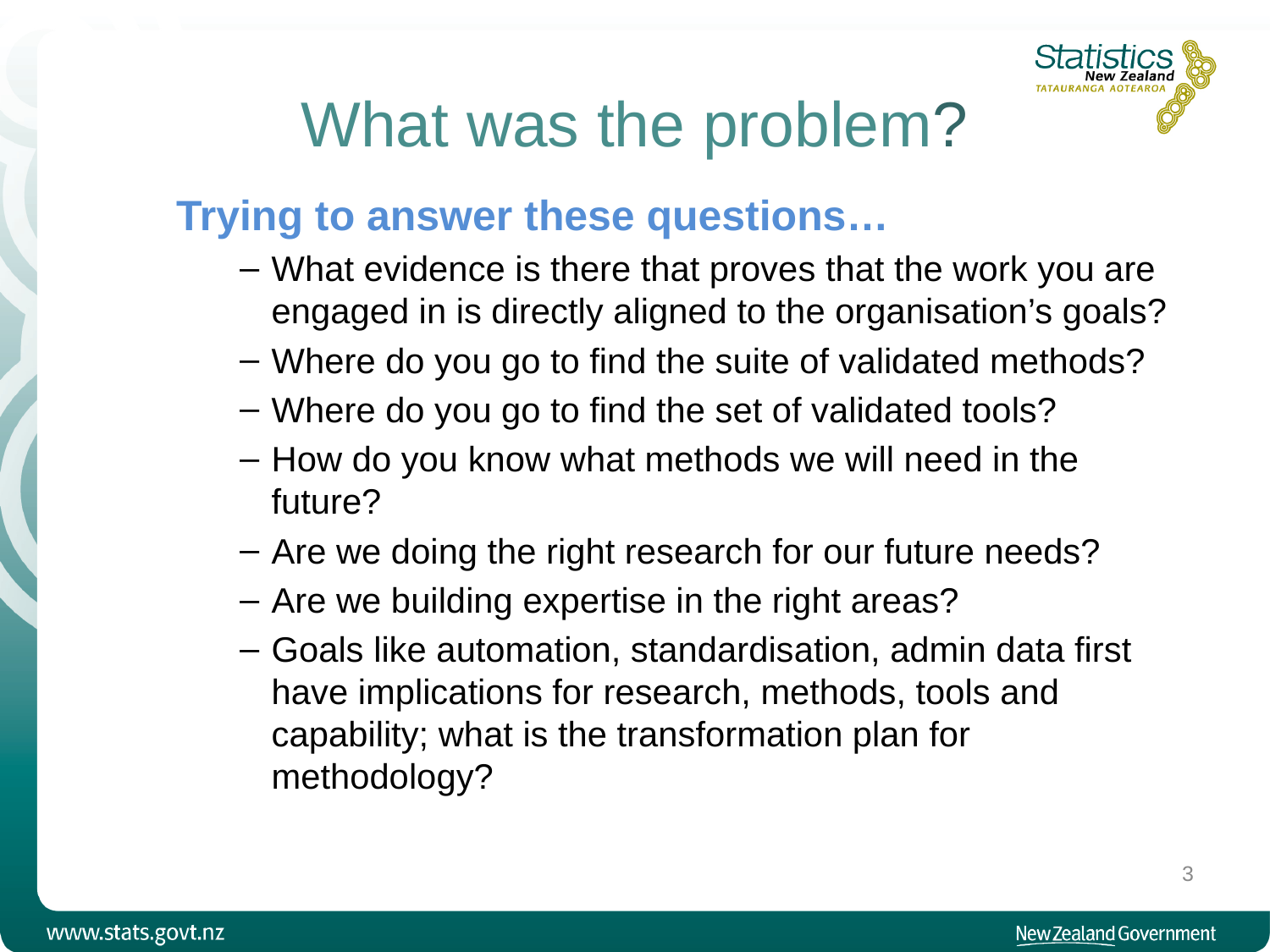

# What was the problem?
Trying to answer these questions…
What evidence is there that proves that the work you are engaged in is directly aligned to the organisation’s goals?
Where do you go to find the suite of validated methods?
Where do you go to find the set of validated tools?
How do you know what methods we will need in the future?
Are we doing the right research for our future needs?
Are we building expertise in the right areas?
Goals like automation, standardisation, admin data first have implications for research, methods, tools and capability; what is the transformation plan for methodology?

3